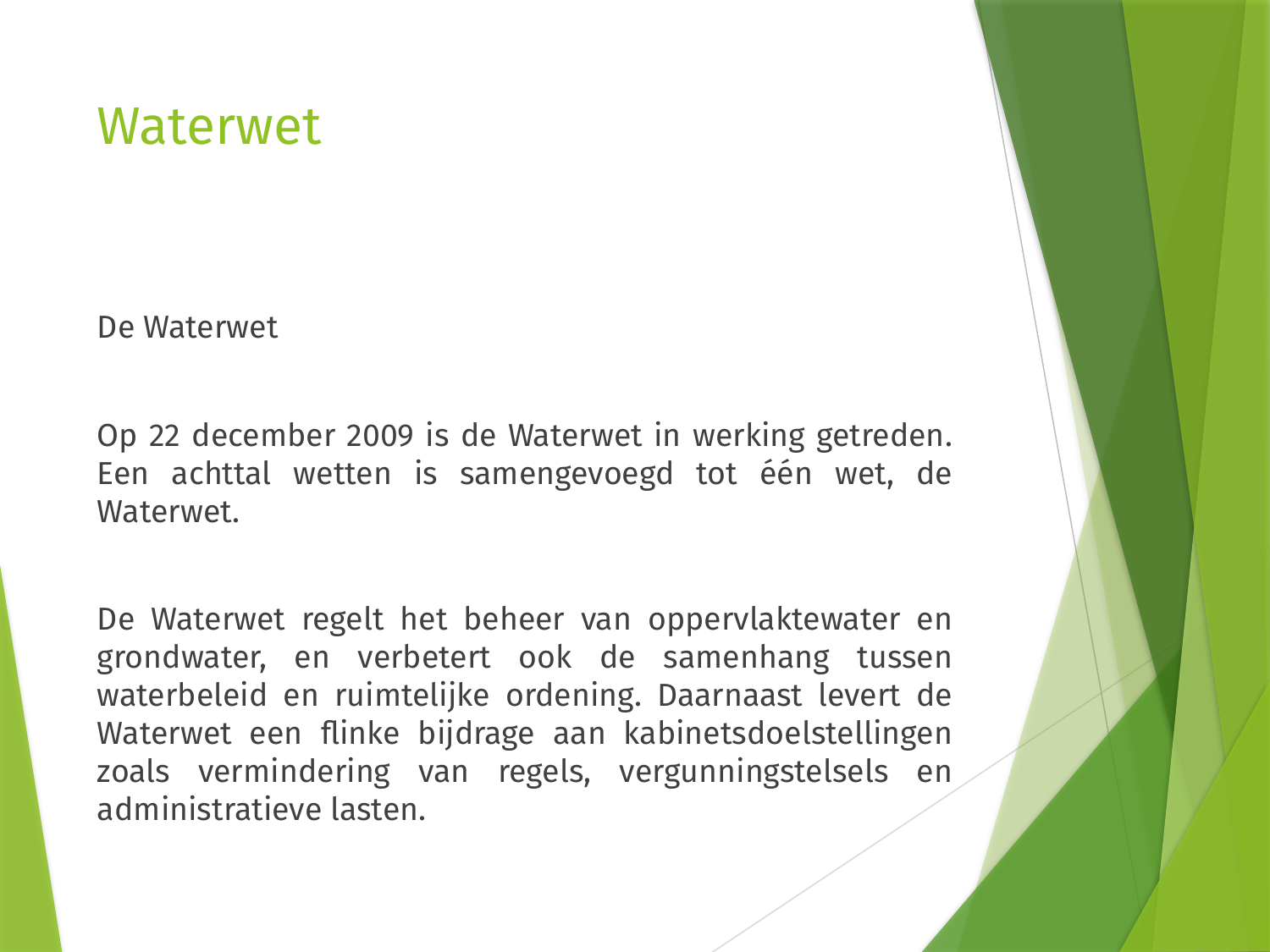

# Waterwet
De Waterwet

Op 22 december 2009 is de Waterwet in werking getreden. Een achttal wetten is samengevoegd tot één wet, de Waterwet.

De Waterwet regelt het beheer van oppervlaktewater en grondwater, en verbetert ook de samenhang tussen waterbeleid en ruimtelijke ordening. Daarnaast levert de Waterwet een flinke bijdrage aan kabinetsdoelstellingen zoals vermindering van regels, vergunningstelsels en administratieve lasten.